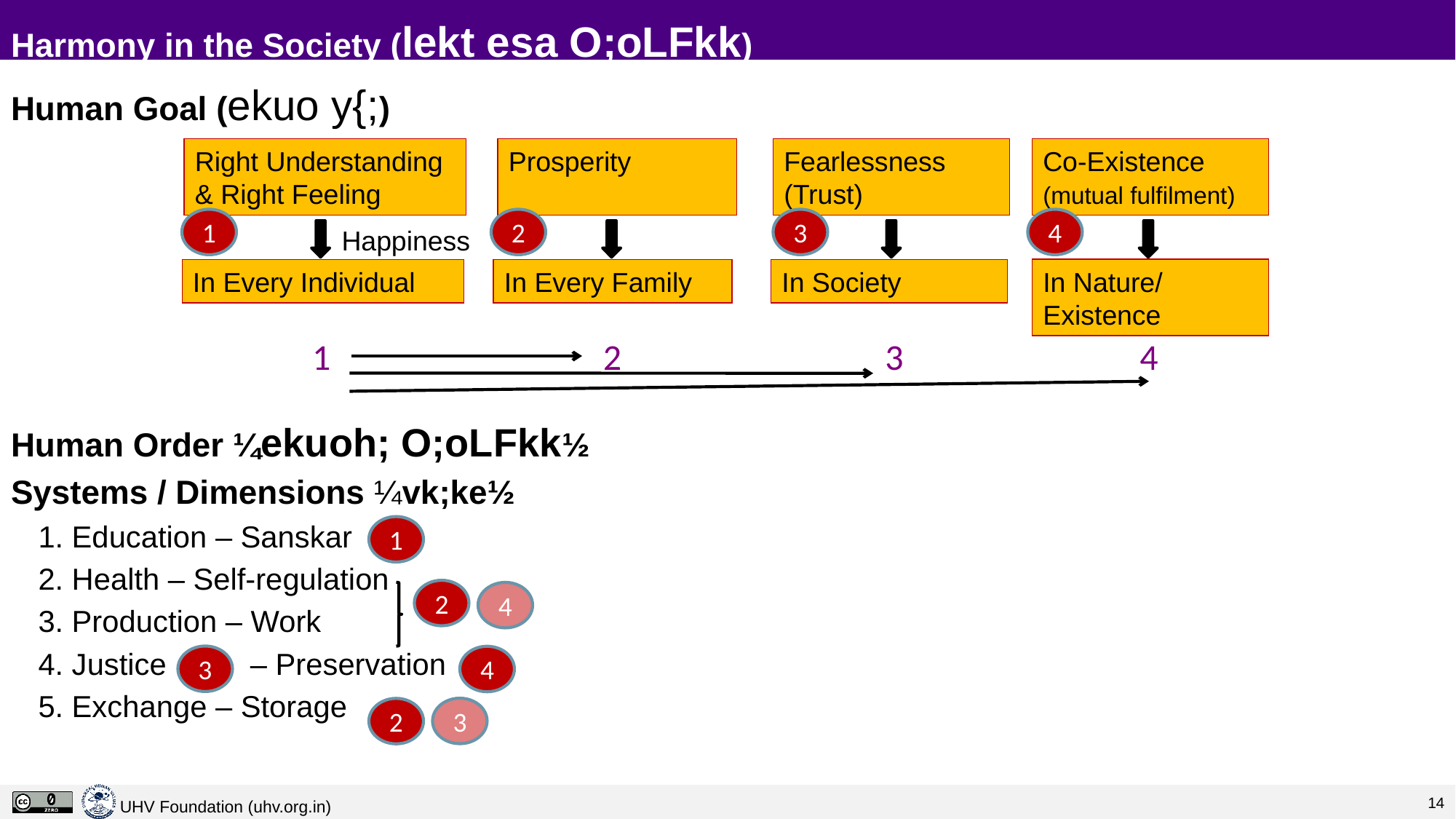

# Harmony in the Society (lekt esa O;oLFkk)
Human Goal (ekuo y{;)

Human Order ¼ekuoh; O;oLFkk½
Systems / Dimensions ¼vk;ke½
1. Education – Sanskar
2. Health – Self-regulation
3. Production – Work
4. Justice          – Preservation
5. Exchange – Storage
Right Understanding & Right Feeling

In Every Individual
Prosperity

In Every Family
Fearlessness
(Trust)

In Society
Co-Existence
(mutual fulfilment)

In Nature/ Existence
1
2
3
4
Happiness
1
2
3
4
1
2

4
3
4
3
2